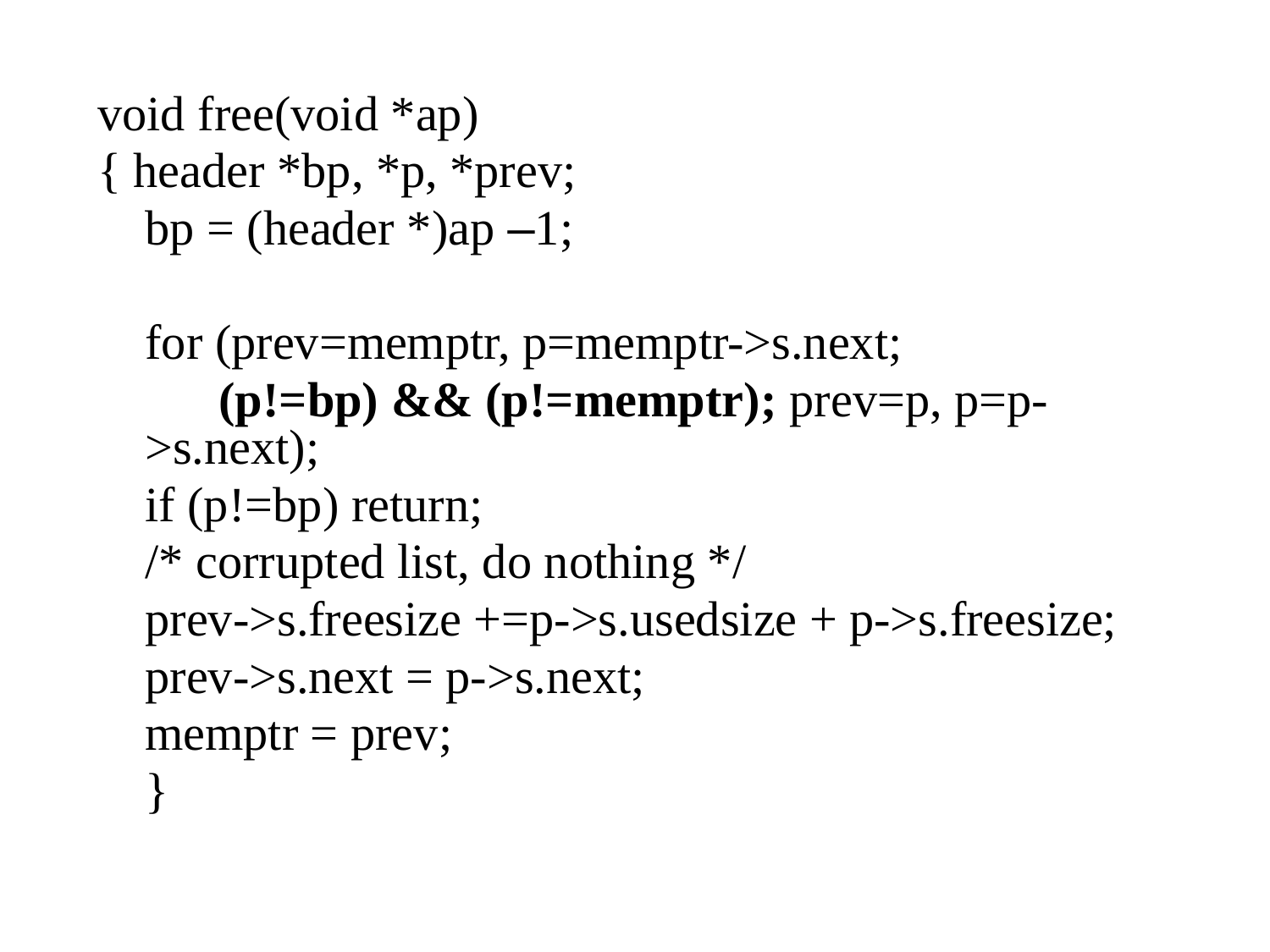

void free(void *ap)
{ header *bp, *p, *prev;
	bp = (header *)ap –1;

	for (prev=memptr, p=memptr->s.next;
	      (p!=bp) && (p!=memptr); prev=p, p=p->s.next);
	if (p!=bp) return;
	/* corrupted list, do nothing */
	prev->s.freesize +=p->s.usedsize + p->s.freesize;
	prev->s.next = p->s.next;
	memptr = prev;
	}